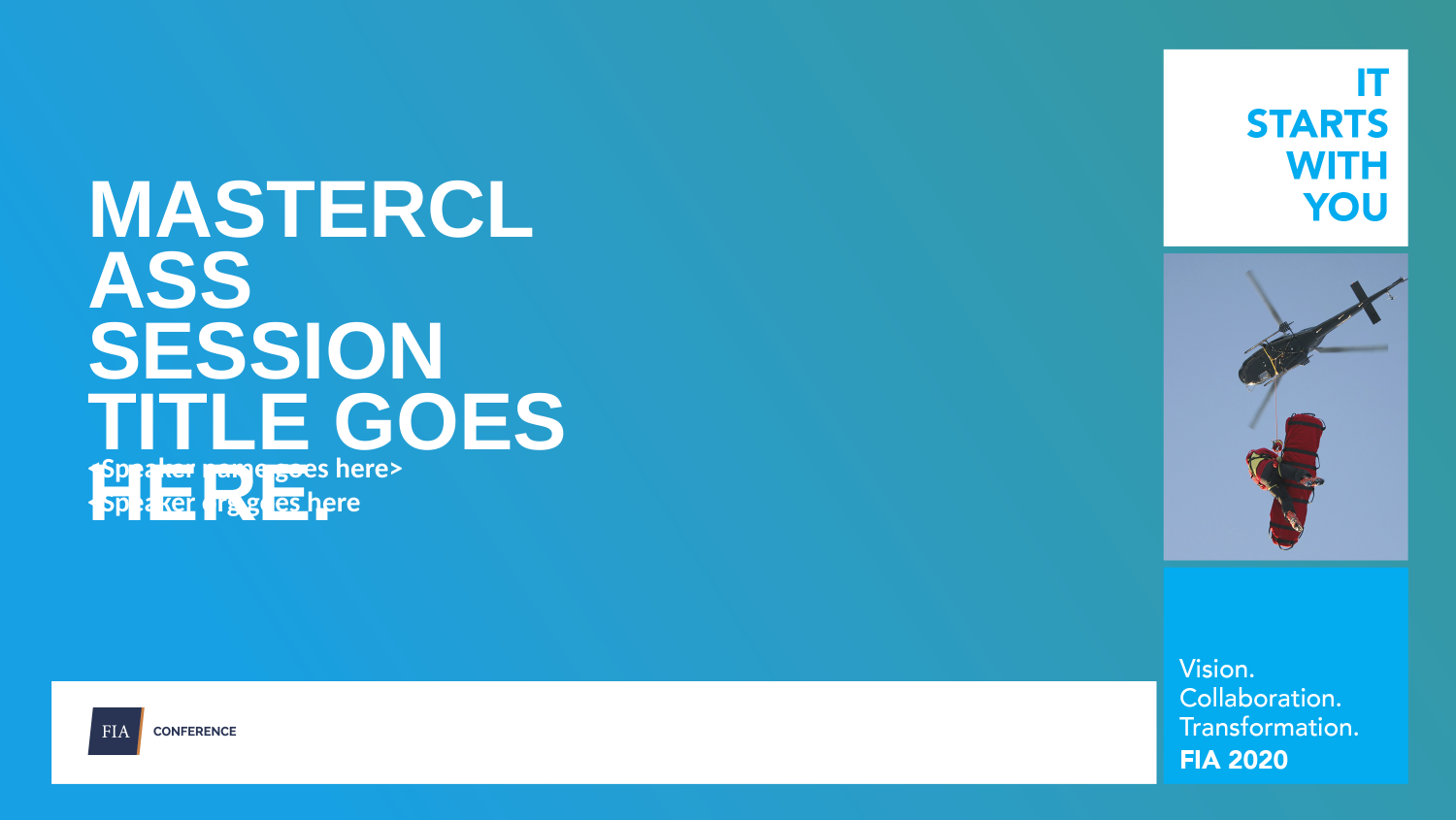

MASTERCLASS
SESSION TITLE GOES HERE.
<Speaker name goes here>
<Speaker org goes here